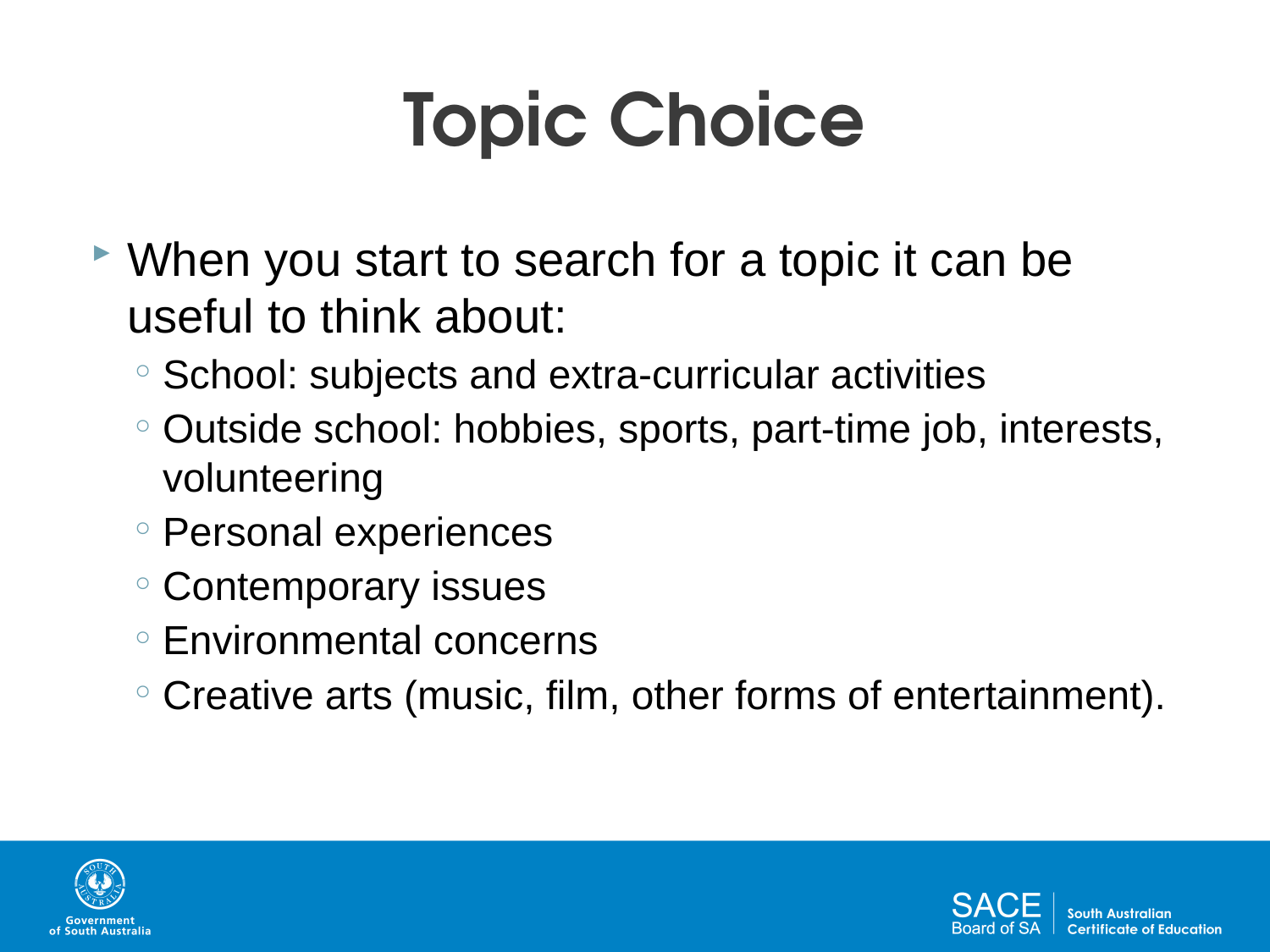

# Topic Choice
When you start to search for a topic it can be useful to think about:
School: subjects and extra-curricular activities
Outside school: hobbies, sports, part-time job, interests, volunteering
Personal experiences
Contemporary issues
Environmental concerns
Creative arts (music, film, other forms of entertainment).